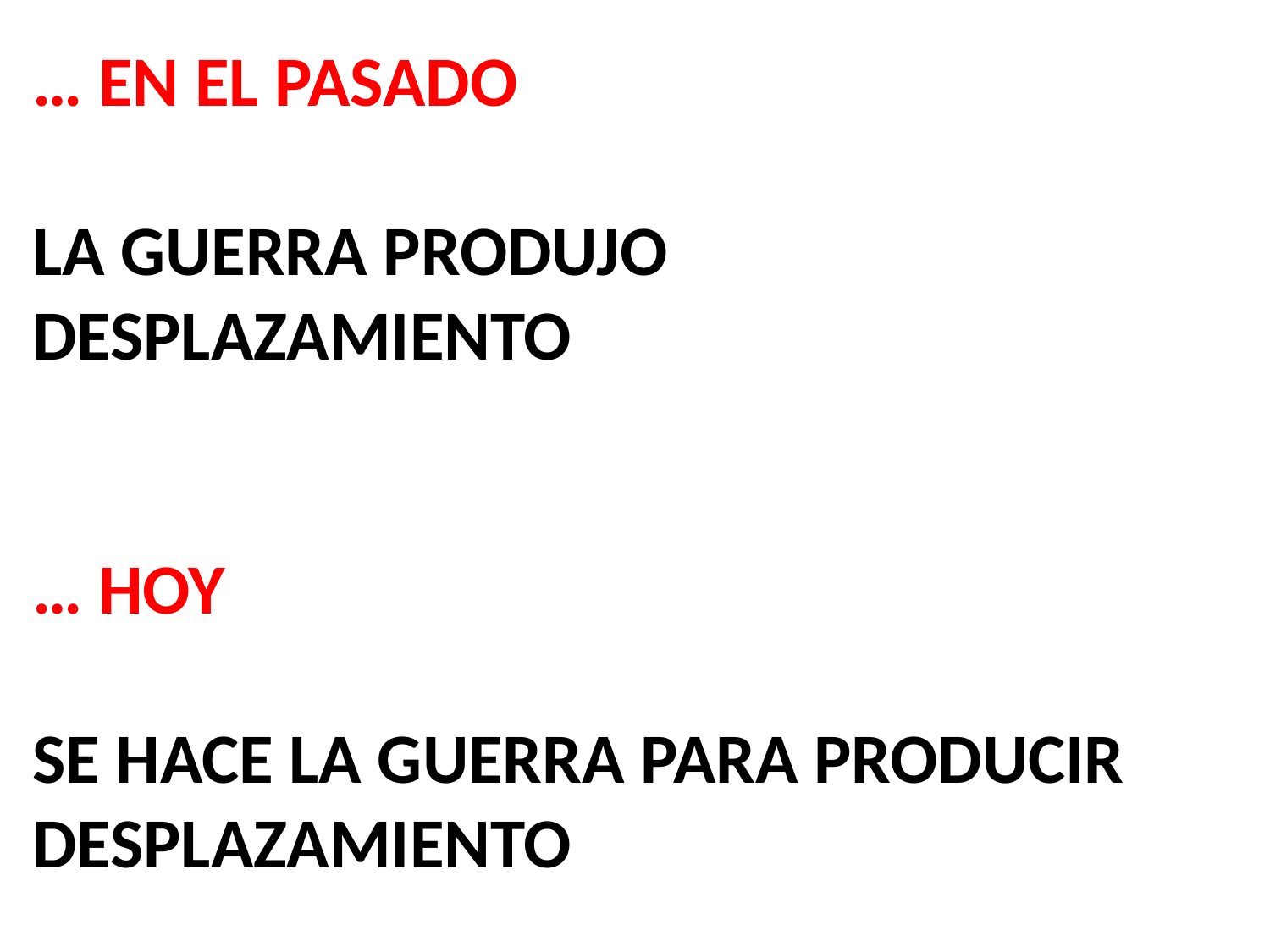

… EN EL PASADO

LA GUERRA PRODUJO DESPLAZAMIENTO

… HOY

SE HACE LA GUERRA PARA PRODUCIR DESPLAZAMIENTO